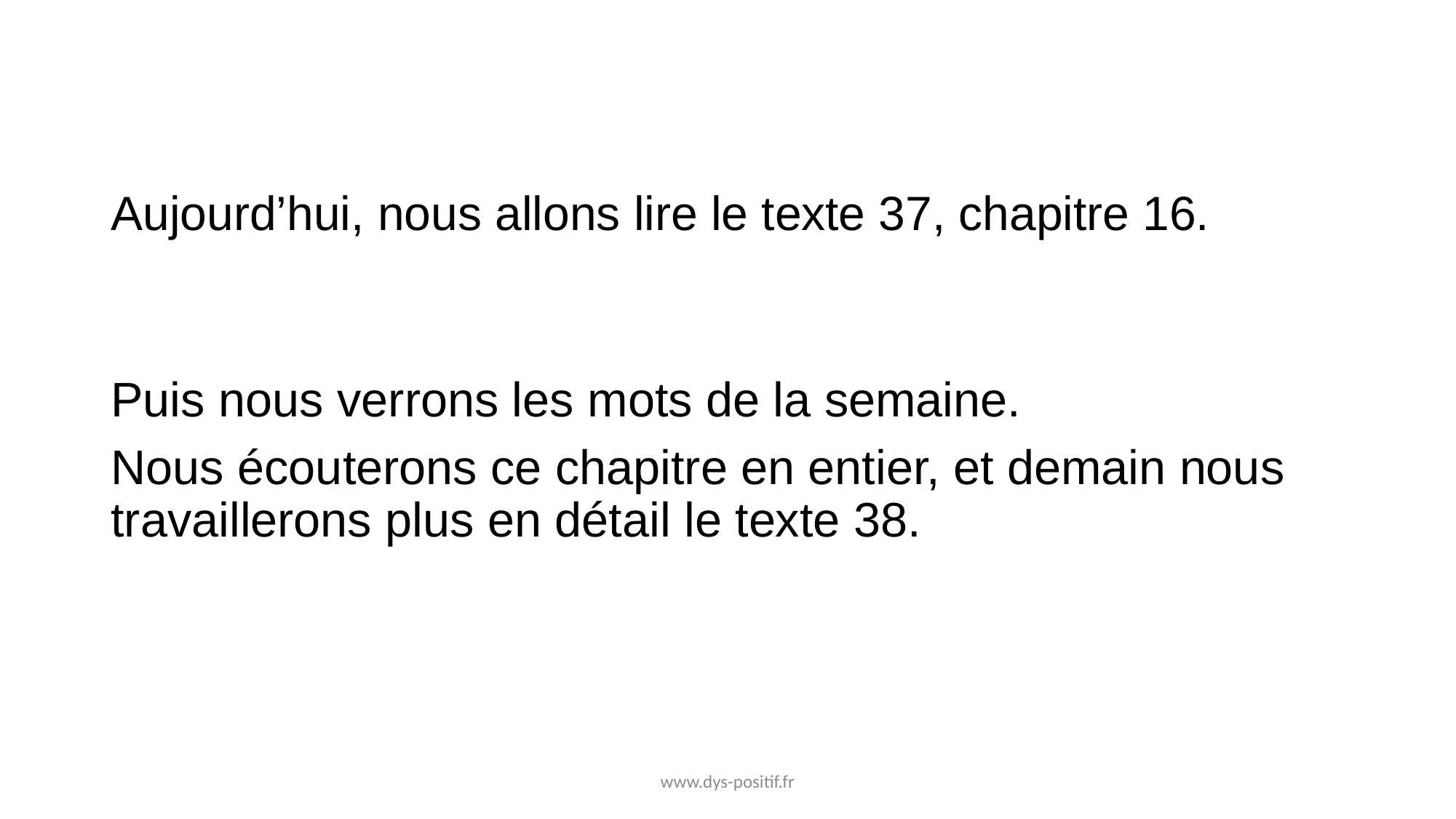

# Aujourd’hui, nous allons lire le texte 37, chapitre 16.
Puis nous verrons les mots de la semaine.
Nous écouterons ce chapitre en entier, et demain nous travaillerons plus en détail le texte 38.

www.dys-positif.fr